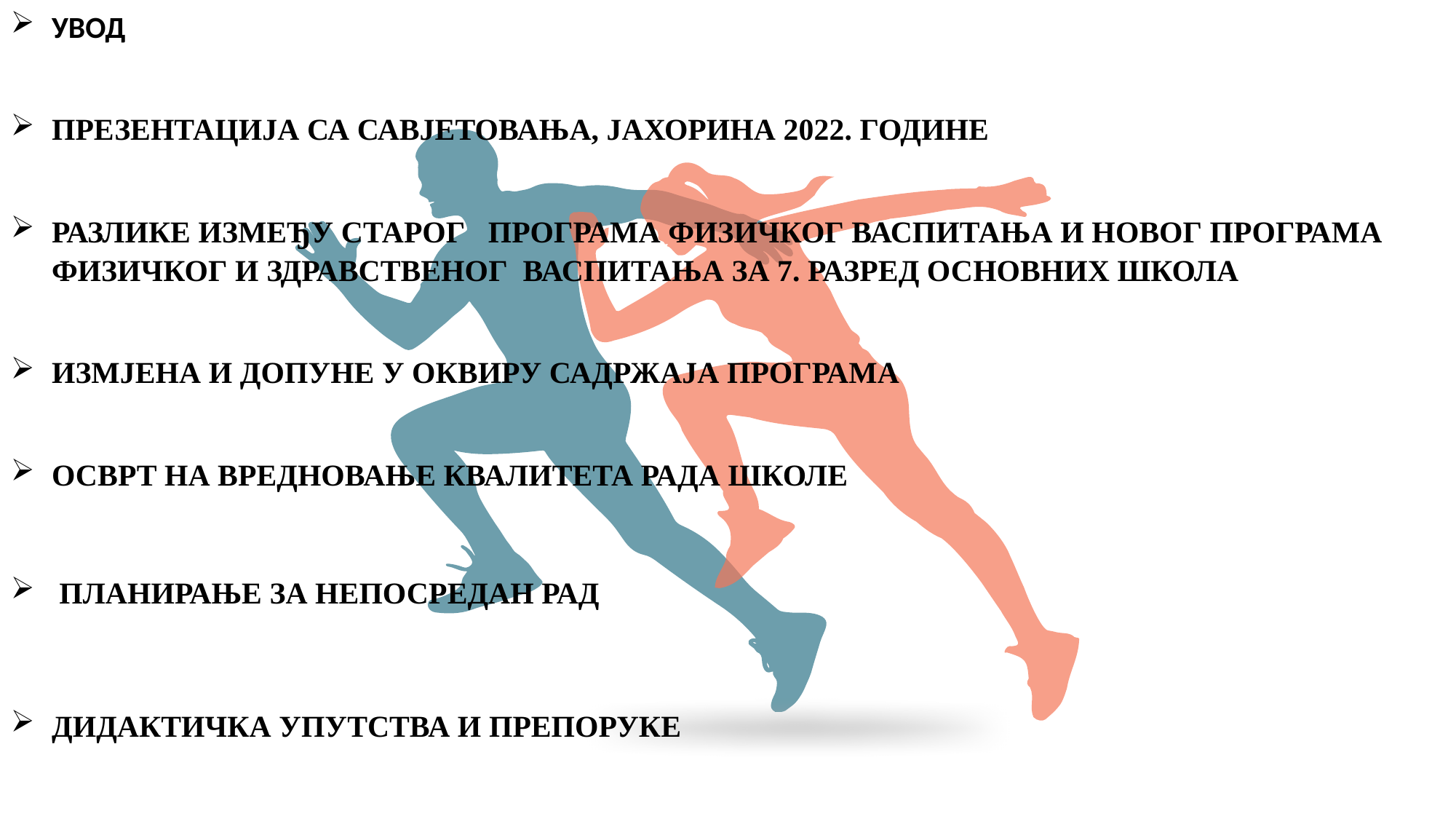

УВОД

ПРЕЗЕНТАЦИЈА СА САВЈЕТОВАЊА, ЈАХОРИНА 2022. ГОДИНЕ

РАЗЛИКЕ ИЗМЕЂУ СТАРОГ   ПРОГРАМА ФИЗИЧКОГ ВАСПИТАЊА И НОВОГ ПРОГРАМА ФИЗИЧКОГ И ЗДРАВСТВЕНОГ  ВАСПИТАЊА ЗА 7. РАЗРЕД ОСНОВНИХ ШКОЛА

ИЗМЈЕНА И ДОПУНЕ У ОКВИРУ САДРЖАЈА ПРОГРАМА

ОСВРТ НА ВРЕДНОВАЊЕ КВАЛИТЕТА РАДА ШКОЛЕ

 ПЛАНИРАЊЕ ЗА НЕПОСРЕДАН РАД

ДИДАКТИЧКА УПУТСТВА И ПРЕПОРУКЕ